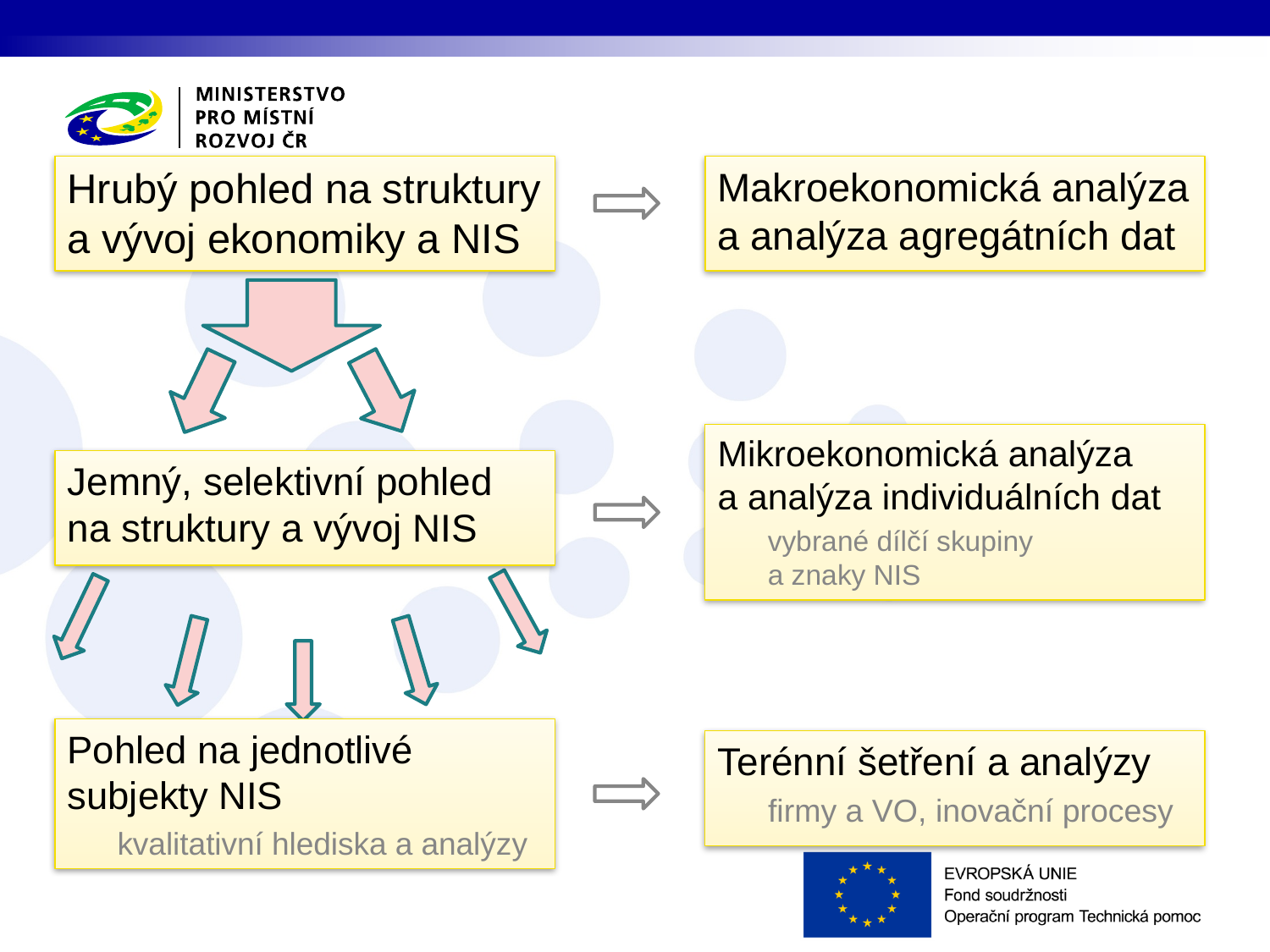

Hrubý pohled na struktury a vývoj ekonomiky a NIS
Makroekonomická analýza a analýza agregátních dat

Mikroekonomická analýza a analýza individuálních dat
vybrané dílčí skupiny
a znaky NIS
Jemný, selektivní pohled na struktury a vývoj NIS

Pohled na jednotlivé subjekty NIS
kvalitativní hlediska a analýzy
Terénní šetření a analýzy
firmy a VO, inovační procesy